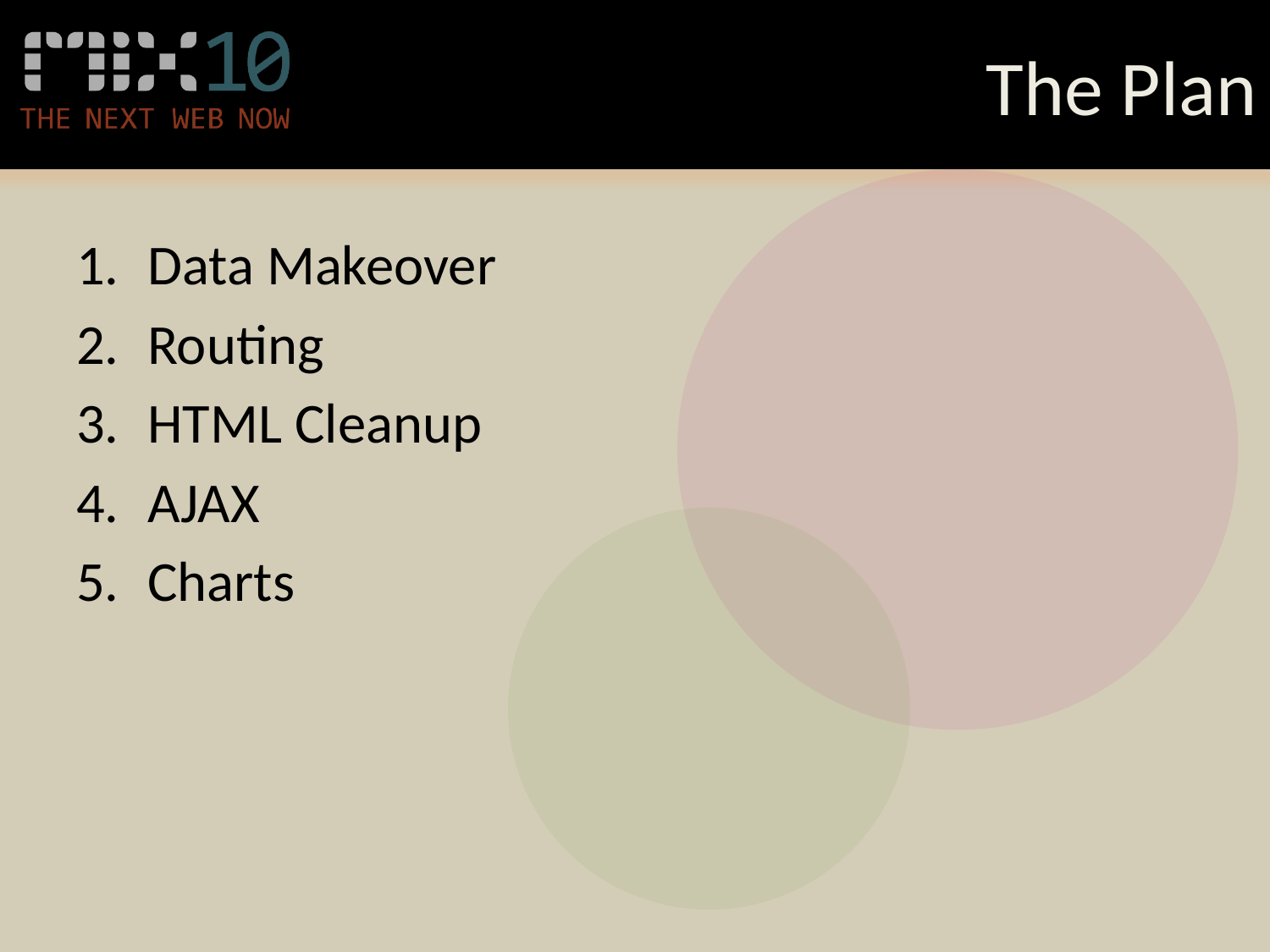

# The Plan
Data Makeover
Routing
HTML Cleanup
AJAX
Charts